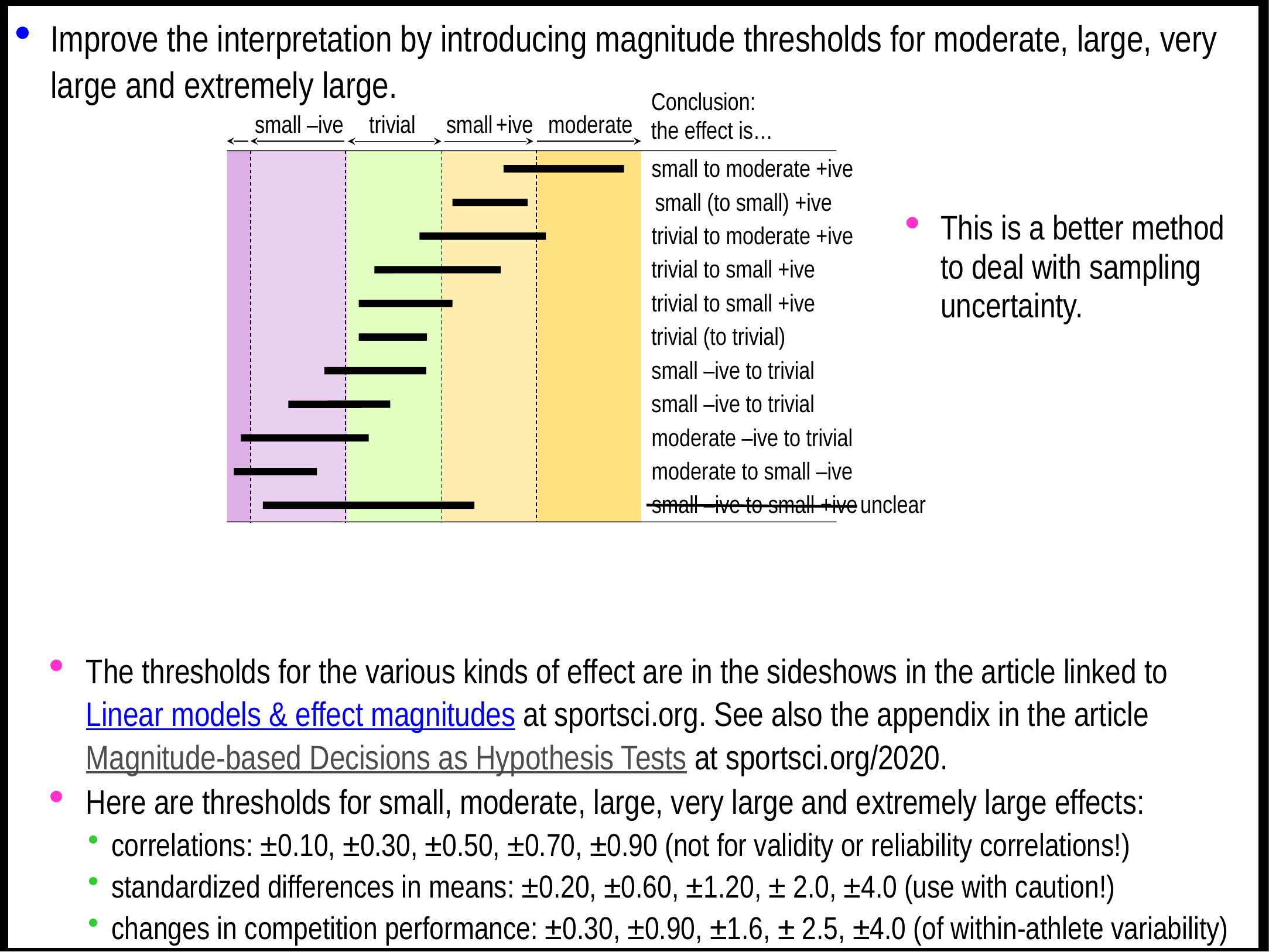

Improve the interpretation by introducing magnitude thresholds for moderate, large, very large and extremely large.

The thresholds for the various kinds of effect are in the sideshows in the article linked to Linear models & effect magnitudes at sportsci.org. See also the appendix in the article Magnitude-based Decisions as Hypothesis Tests at sportsci.org/2020.
Here are thresholds for small, moderate, large, very large and extremely large effects:
correlations: ±0.10, ±0.30, ±0.50, ±0.70, ±0.90 (not for validity or reliability correlations!)
standardized differences in means: ±0.20, ±0.60, ±1.20, ± 2.0, ±4.0 (use with caution!)
changes in competition performance: ±0.30, ±0.90, ±1.6, ± 2.5, ±4.0 (of within-athlete variability)
proportions: ±10%, ±30%, ±50%, ±70%, ±90% (for Likert scales and match winning/losing)
count, risk and hazard ratios: ×/÷0.90, ×/÷0.70, ×/÷0.50, ×/÷0.30, ×/÷0.10 (e.g., for injuries).

Conclusion:
moderate
small –ive
trivial
small +ive
the effect is…

small to moderate +ive

small (to small) +ive
This is a better method
to deal with sampling uncertainty.

trivial to moderate +ive

trivial to small +ive

trivial to small +ive

trivial (to trivial)

small –ive to trivial

small –ive to trivial

moderate –ive to trivial

moderate to small –ive

unclear
small –ive to small +ive